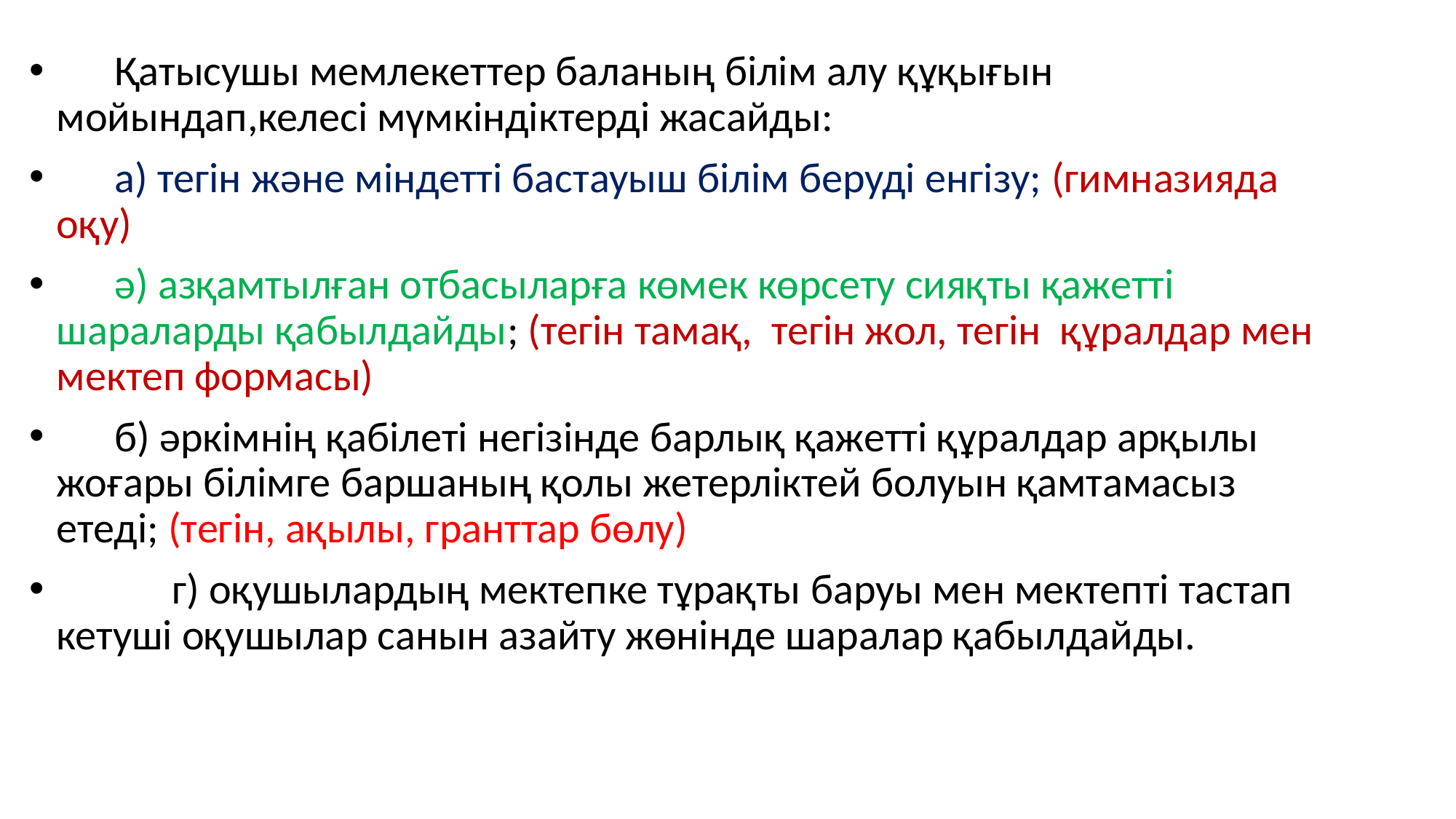

Қатысушы мемлекеттер баланың білім алу құқығын мойындап,келесі мүмкіндіктерді жасайды:
      а) тегін және міндетті бастауыш білім беруді енгізу; (гимназияда оқу)
      ә) азқамтылған отбасыларға көмек көрсету сияқты қажетті шараларды қабылдайды; (тегін тамақ,  тегін жол, тегін  құралдар мен мектеп формасы)
      б) әркімнің қабілеті негізінде барлық қажетті құралдар арқылы жоғары білімге баршаның қолы жетерліктей болуын қамтамасыз етеді; (тегін, ақылы, гранттар бөлу)
            г) оқушылардың мектепке тұрақты баруы мен мектепті тастап кетуші оқушылар санын азайту жөнінде шаралар қабылдайды.

#